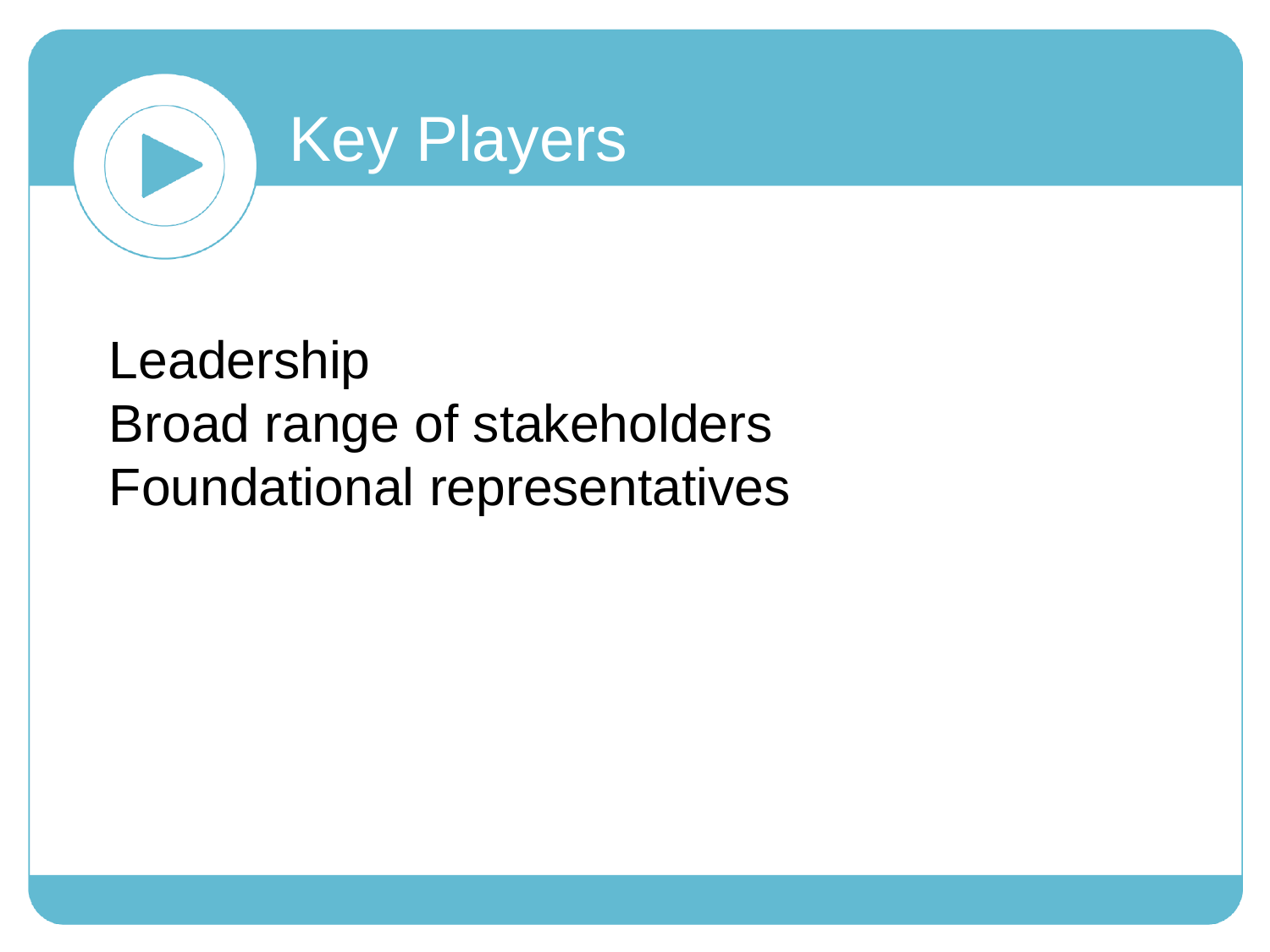

Key Players
Leadership
Broad range of stakeholders
Foundational representatives